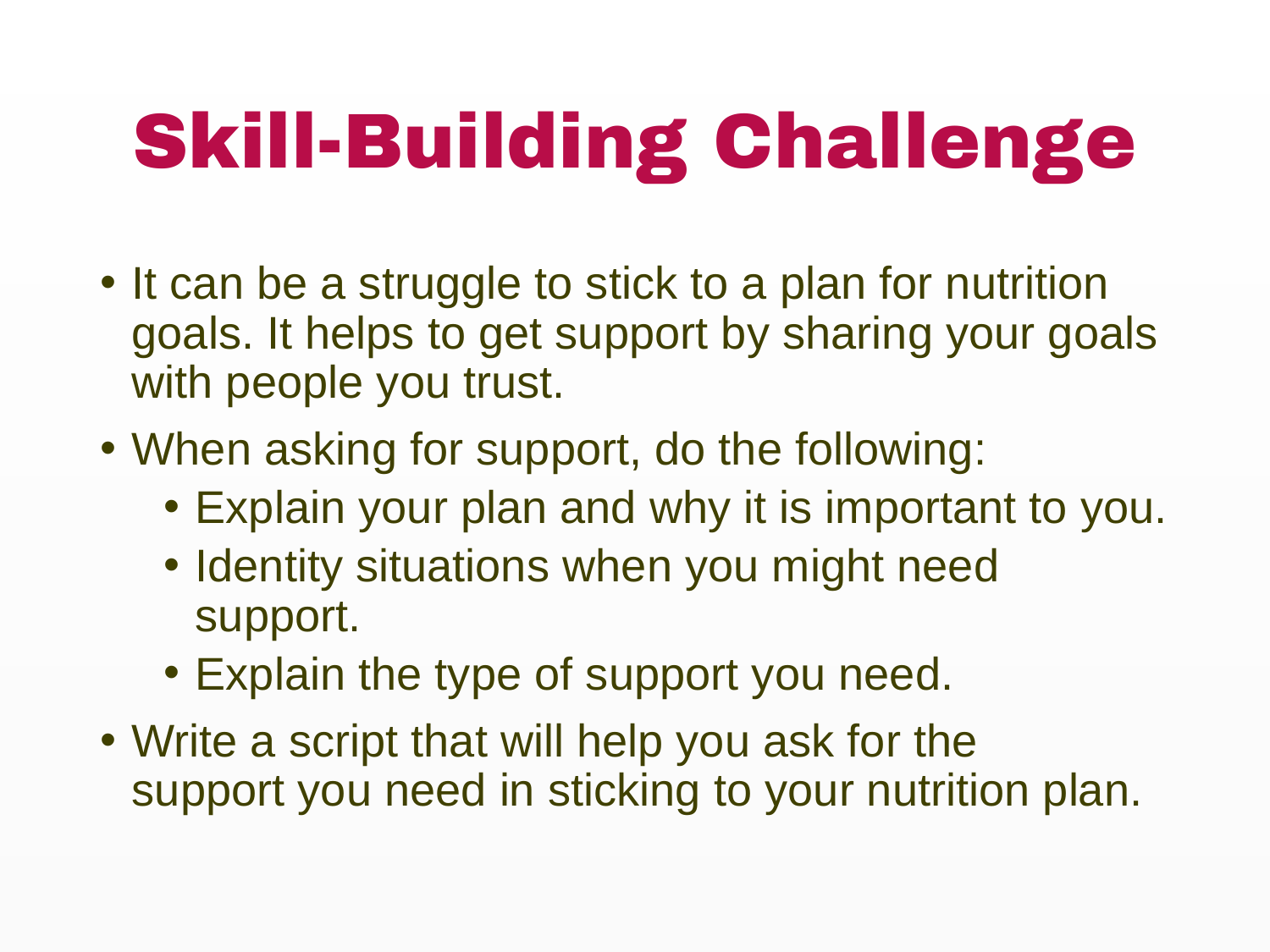

# Skill-Building Challenge
It can be a struggle to stick to a plan for nutrition goals. It helps to get support by sharing your goals with people you trust.
When asking for support, do the following:
Explain your plan and why it is important to you.
Identity situations when you might need support.
Explain the type of support you need.
Write a script that will help you ask for the support you need in sticking to your nutrition plan.